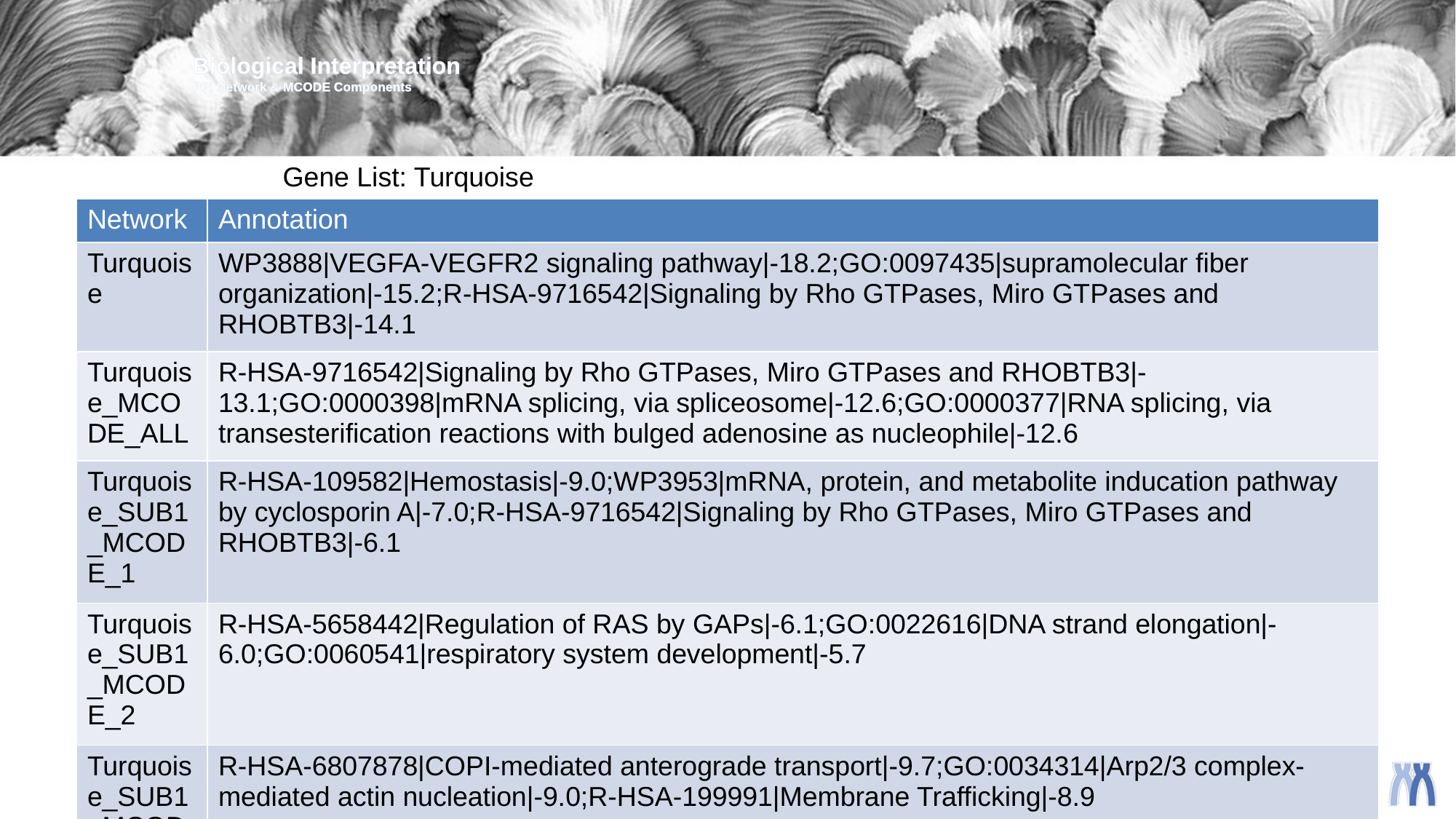

Biological Interpretation
PPI Network & MCODE Components
Gene List: Turquoise
| Network | Annotation |
| --- | --- |
| Turquoise | WP3888|VEGFA-VEGFR2 signaling pathway|-18.2;GO:0097435|supramolecular fiber organization|-15.2;R-HSA-9716542|Signaling by Rho GTPases, Miro GTPases and RHOBTB3|-14.1 |
| Turquoise\_MCODE\_ALL | R-HSA-9716542|Signaling by Rho GTPases, Miro GTPases and RHOBTB3|-13.1;GO:0000398|mRNA splicing, via spliceosome|-12.6;GO:0000377|RNA splicing, via transesterification reactions with bulged adenosine as nucleophile|-12.6 |
| Turquoise\_SUB1\_MCODE\_1 | R-HSA-109582|Hemostasis|-9.0;WP3953|mRNA, protein, and metabolite inducation pathway by cyclosporin A|-7.0;R-HSA-9716542|Signaling by Rho GTPases, Miro GTPases and RHOBTB3|-6.1 |
| Turquoise\_SUB1\_MCODE\_2 | R-HSA-5658442|Regulation of RAS by GAPs|-6.1;GO:0022616|DNA strand elongation|-6.0;GO:0060541|respiratory system development|-5.7 |
| Turquoise\_SUB1\_MCODE\_3 | R-HSA-6807878|COPI-mediated anterograde transport|-9.7;GO:0034314|Arp2/3 complex-mediated actin nucleation|-9.0;R-HSA-199991|Membrane Trafficking|-8.9 |
| Turquoise\_SUB1\_MCODE\_4 | R-HSA-72203|Processing of Capped Intron-Containing Pre-mRNA|-8.1;hsa03040|Spliceosome|-5.8;R-HSA-8953854|Metabolism of RNA|-5.8 |
| Turquoise\_SUB1\_MCODE\_5 | GO:0030433|ubiquitin-dependent ERAD pathway|-5.1;GO:0036503|ERAD pathway|-4.8;GO:0006259|DNA metabolic process|-4.6 |
| Turquoise\_SUB1\_MCODE\_6 | CORUM:1181|C complex spliceosome|-12.6;R-HSA-72163|mRNA Splicing - Major Pathway|-10.1;R-HSA-72172|mRNA Splicing|-10.0 |
| Turquoise\_SUB1\_MCODE\_7 | R-HSA-6798695|Neutrophil degranulation|-6.1;R-HSA-195258|RHO GTPase Effectors|-5.2;WP4540|Hippo signaling regulation pathways|-5.1 |
| Turquoise\_SUB1\_MCODE\_8 | GO:0006260|DNA replication|-9.6;GO:0090329|regulation of DNA-templated DNA replication|-9.4;GO:0006261|DNA-templated DNA replication|-7.9 |
| Turquoise\_SUB1\_MCODE\_9 | R-HSA-4086398|Ca2+ pathway|-8.1;hsa04720|Long-term potentiation|-8.0;hsa04924|Renin secretion|-7.9 |
| Turquoise\_SUB1\_MCODE\_10 | GO:0051345|positive regulation of hydrolase activity|-5.2 |